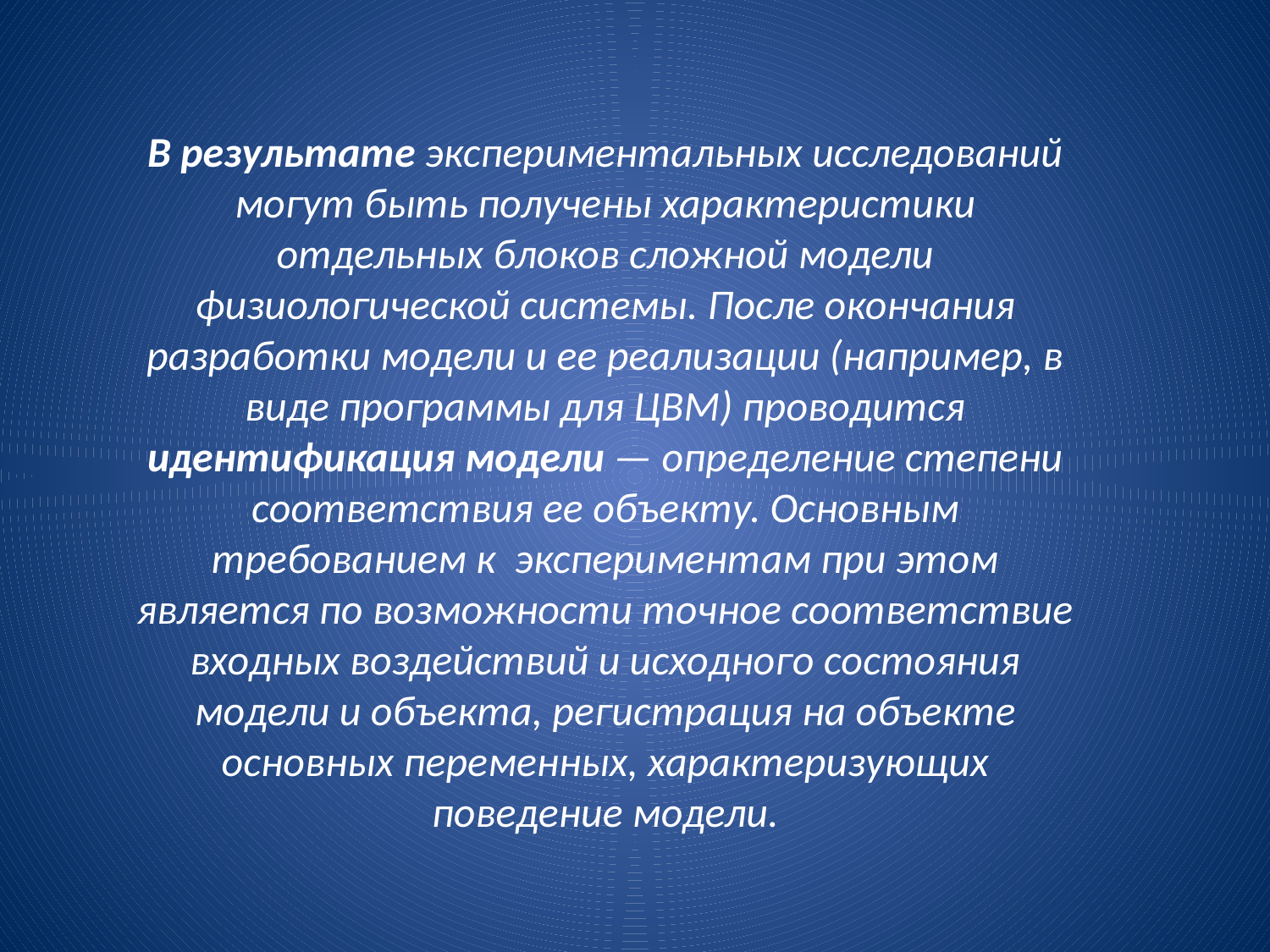

В результате экспериментальных исследований могут быть получены характеристики отдельных блоков сложной модели физиологической системы. После окончания разработки модели и ее реализации (например, в виде программы для ЦВМ) проводится идентификация модели — определение степени соответствия ее объекту. Основным требованием к  экспериментам при этом является по возможности точное соответствие входных воздействий и исходного состояния модели и объекта, регистрация на объекте основных переменных, характеризующих поведение модели.